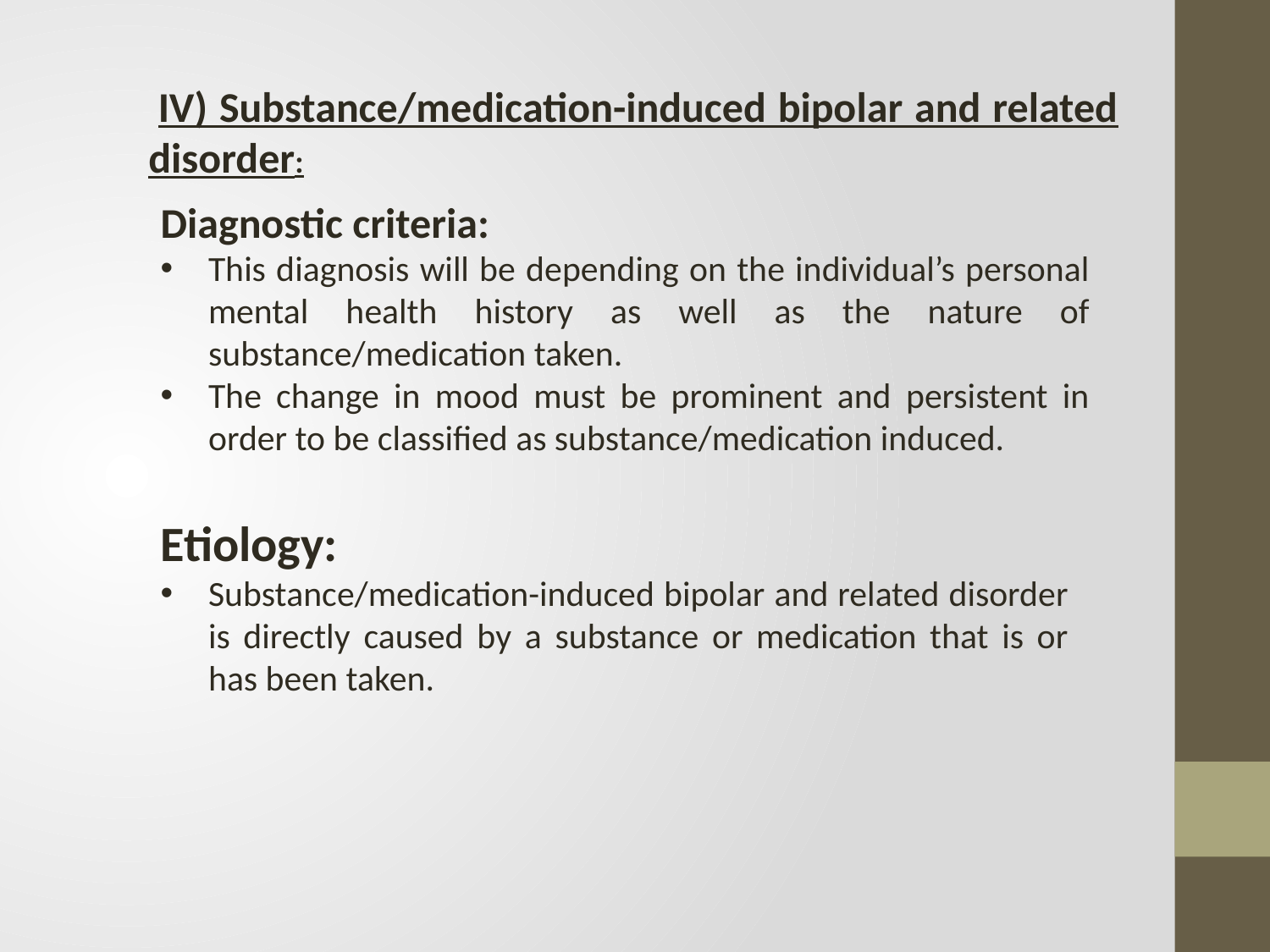

IV) Substance/medication-induced bipolar and related disorder:
Diagnostic criteria:
This diagnosis will be depending on the individual’s personal mental health history as well as the nature of substance/medication taken.
The change in mood must be prominent and persistent in order to be classified as substance/medication induced.

Etiology:
Substance/medication-induced bipolar and related disorder is directly caused by a substance or medication that is or has been taken.